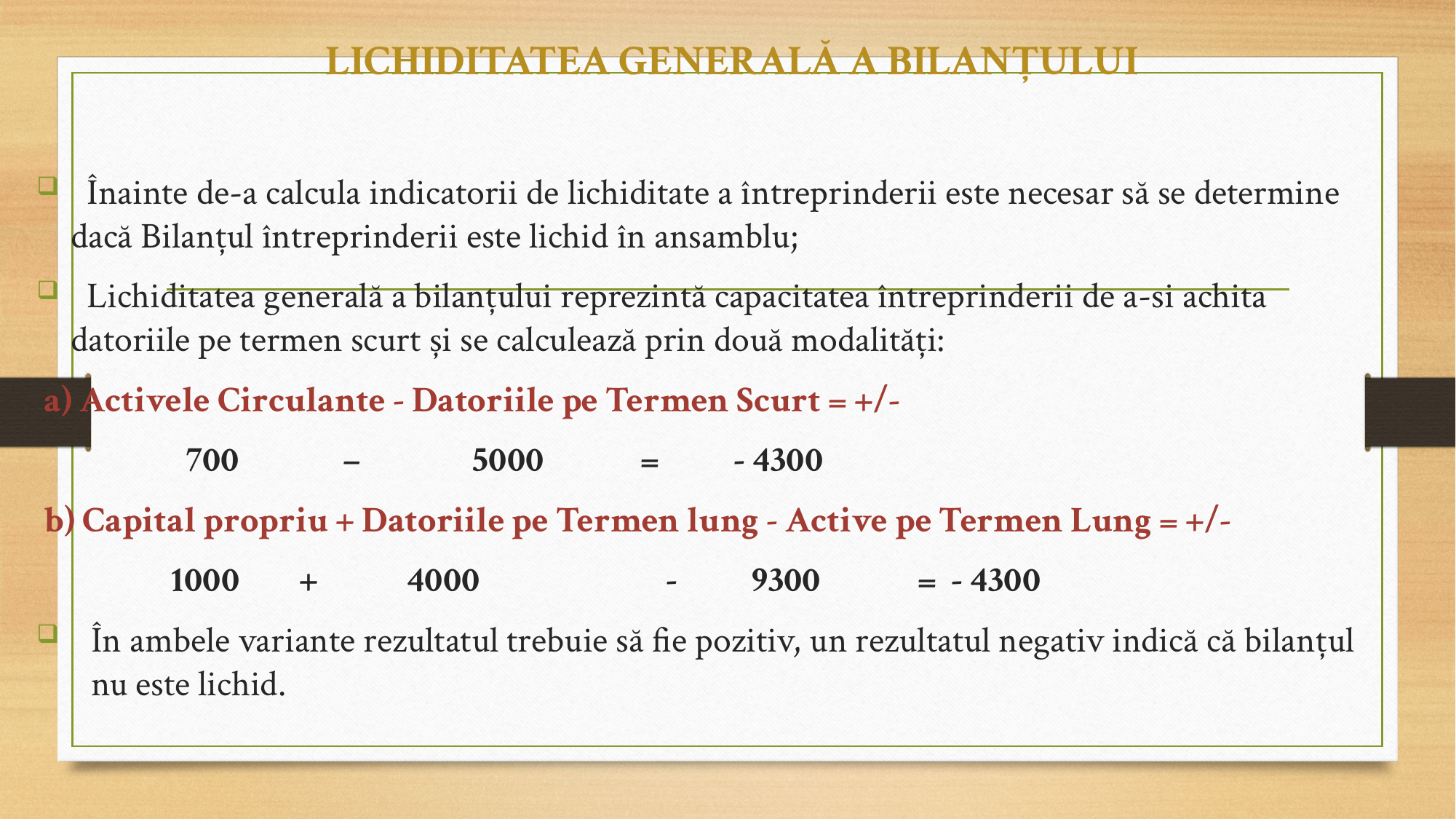

# LICHIDITATEA GENERALĂ A BILANȚULUI
  Înainte de-a calcula indicatorii de lichiditate a întreprinderii este necesar să se determine dacă Bilanțul întreprinderii este lichid în ansamblu;
  Lichiditatea generală a bilanțului reprezintă capacitatea întreprinderii de a-si achita datoriile pe termen scurt și se calculează prin două modalități:
 a) Activele Circulante - Datoriile pe Termen Scurt = +/-
                    700              –               5000             =          - 4300
 b) Capital propriu + Datoriile pe Termen lung - Active pe Termen Lung = +/-
                  1000        +            4000                         -          9300             =  - 4300
În ambele variante rezultatul trebuie să fie pozitiv, un rezultatul negativ indică că bilanțul nu este lichid.